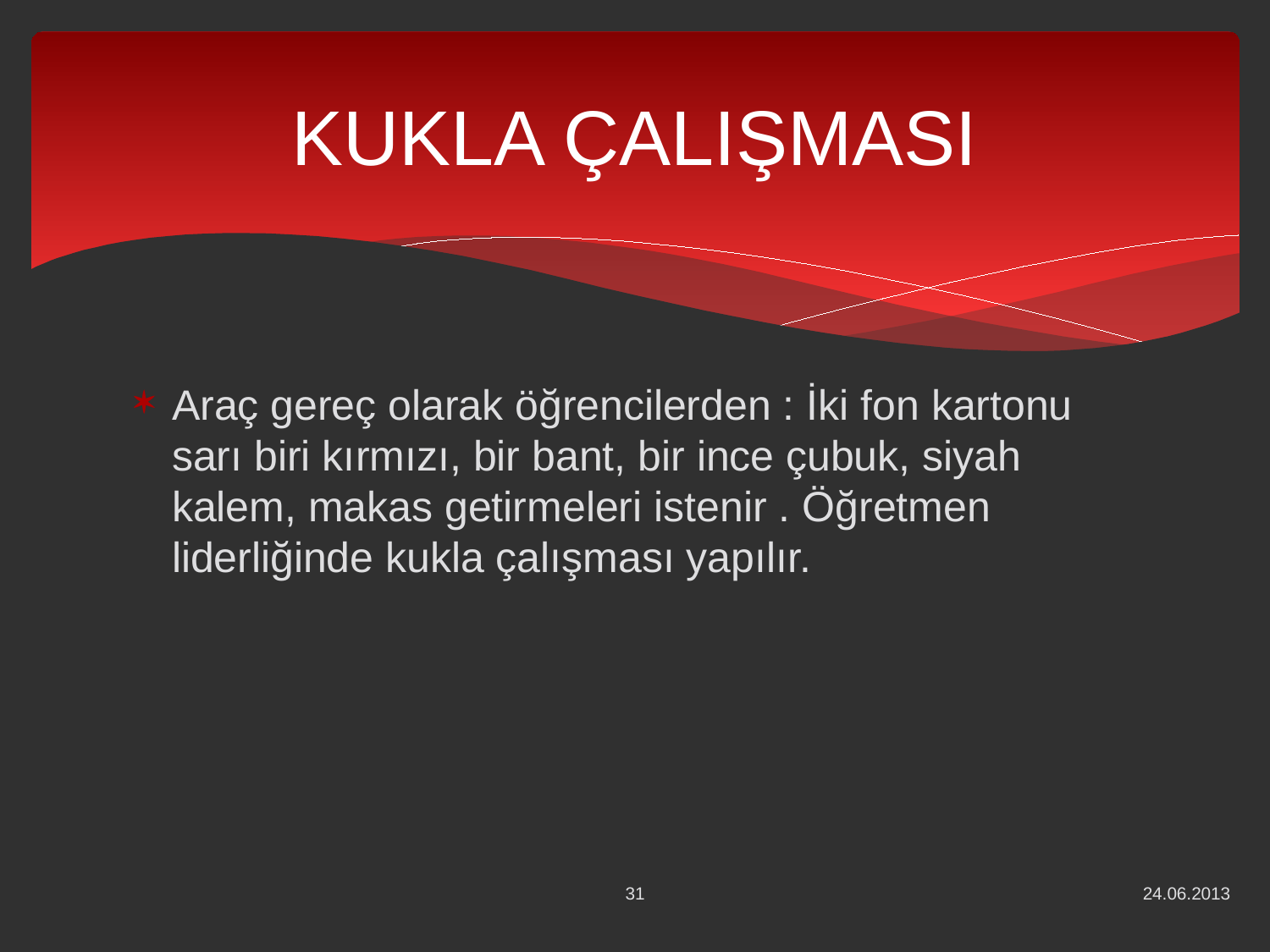

# KUKLA ÇALIŞMASI
Araç gereç olarak öğrencilerden : İki fon kartonu sarı biri kırmızı, bir bant, bir ince çubuk, siyah kalem, makas getirmeleri istenir . Öğretmen liderliğinde kukla çalışması yapılır.
31
24.06.2013